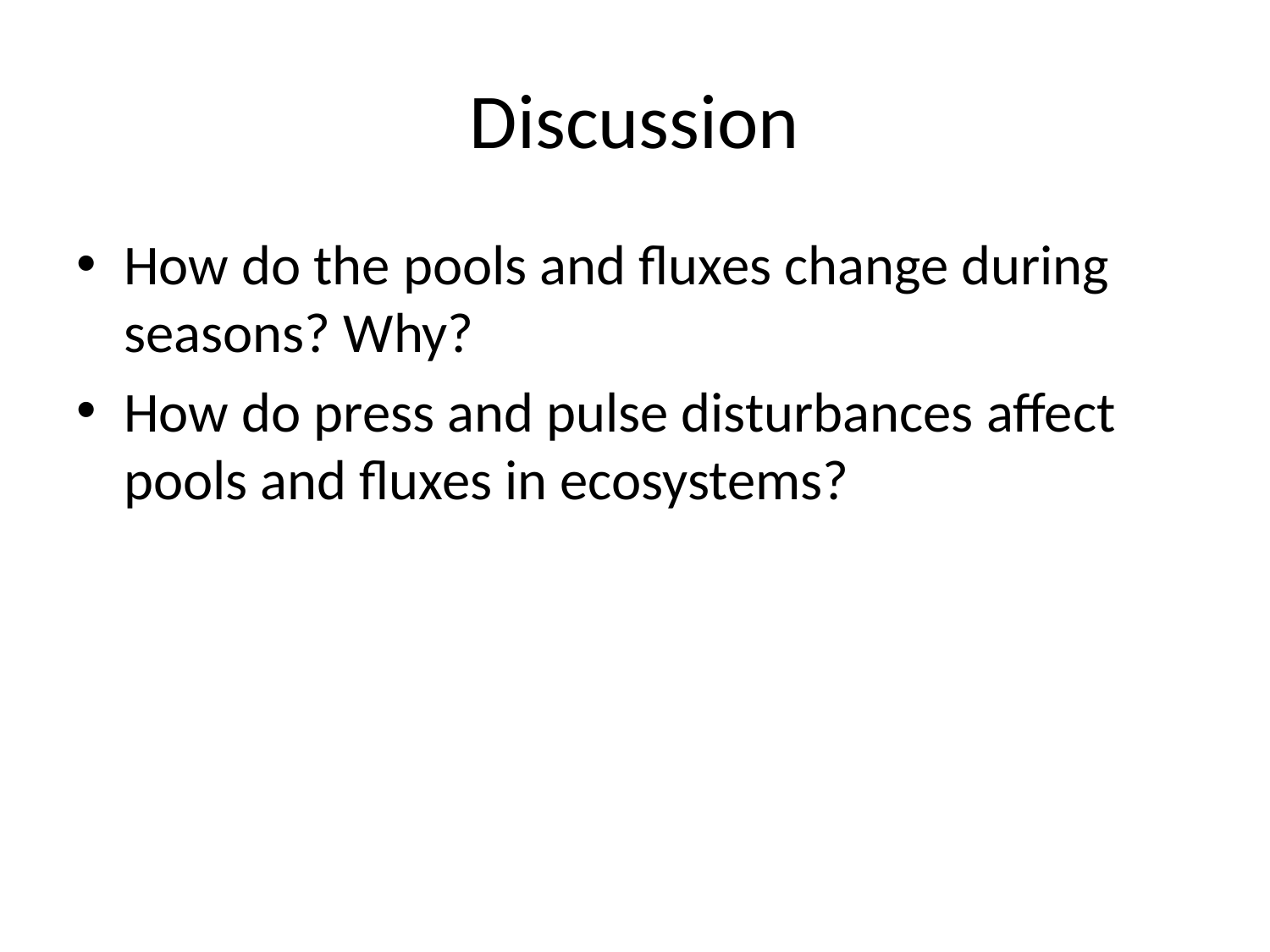

# Discussion
How do the pools and fluxes change during seasons? Why?
How do press and pulse disturbances affect pools and fluxes in ecosystems?